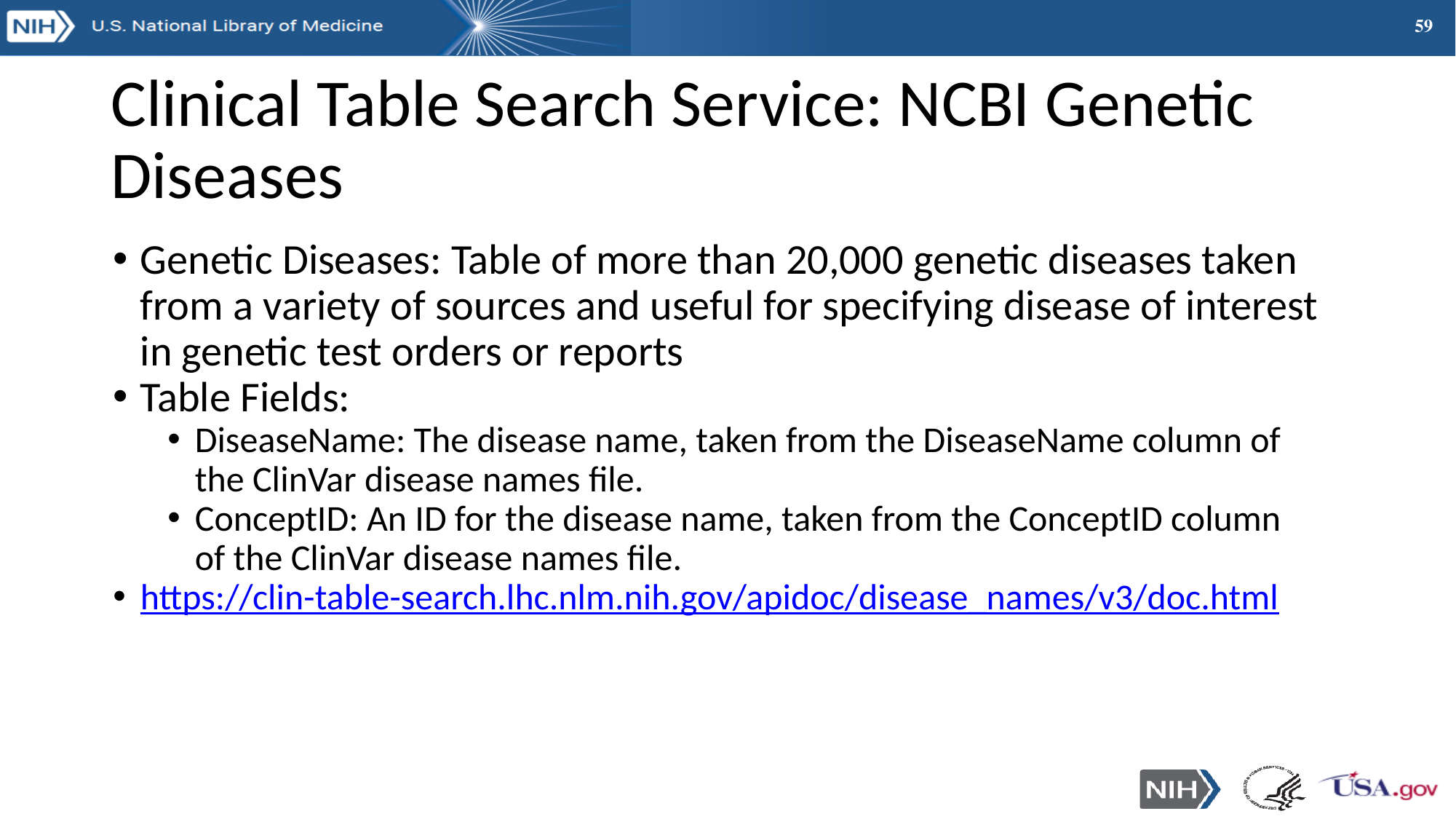

# Clinical Table Search Service: NCBI Genetic Diseases
Genetic Diseases: Table of more than 20,000 genetic diseases taken from a variety of sources and useful for specifying disease of interest in genetic test orders or reports
Table Fields:
DiseaseName: The disease name, taken from the DiseaseName column of the ClinVar disease names file.
ConceptID: An ID for the disease name, taken from the ConceptID column of the ClinVar disease names file.
https://clin-table-search.lhc.nlm.nih.gov/apidoc/disease_names/v3/doc.html